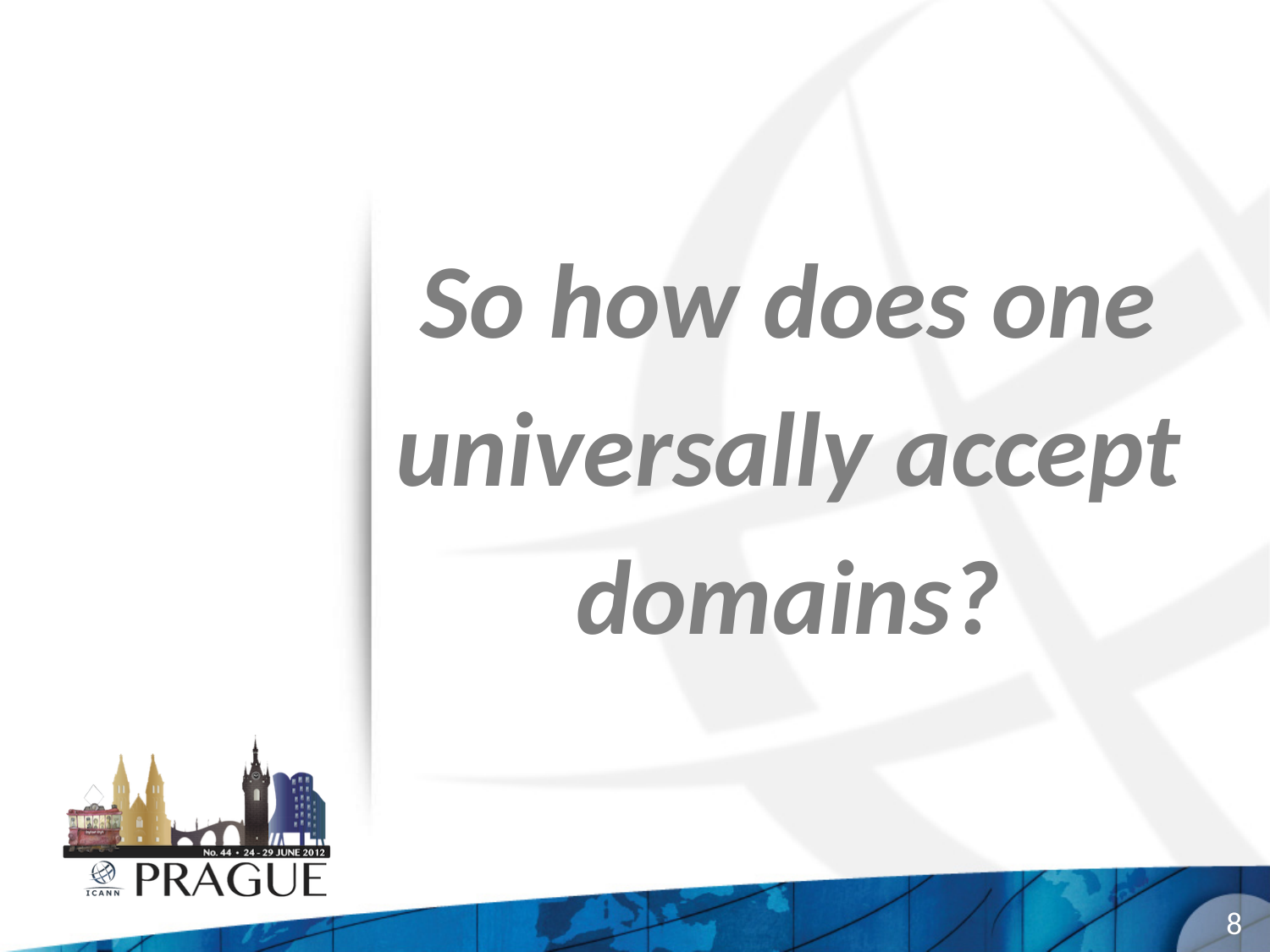

So how does one
universally accept
domains?
8